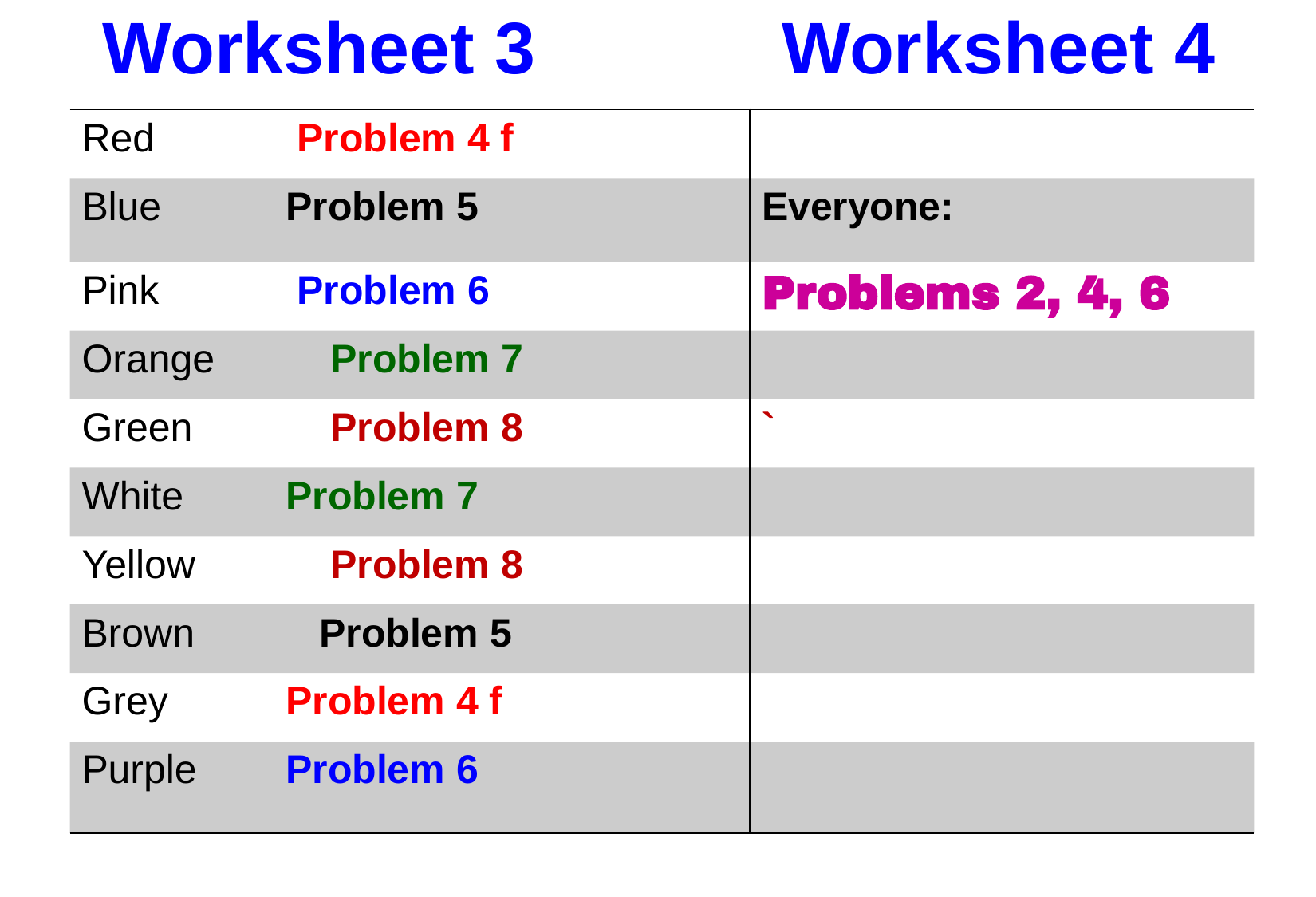

# Worksheet 3 		     Worksheet 4
| Red | Problem 4 f |  |
| --- | --- | --- |
| Blue | Problem 5 | Everyone: |
| Pink | Problem 6 | Problems 2, 4, 6 |
| Orange | Problem 7 |  |
| Green | Problem 8 | ` |
| White | Problem 7 |  |
| Yellow | Problem 8 |  |
| Brown | Problem 5 |  |
| Grey | Problem 4 f |  |
| Purple | Problem 6 |  |